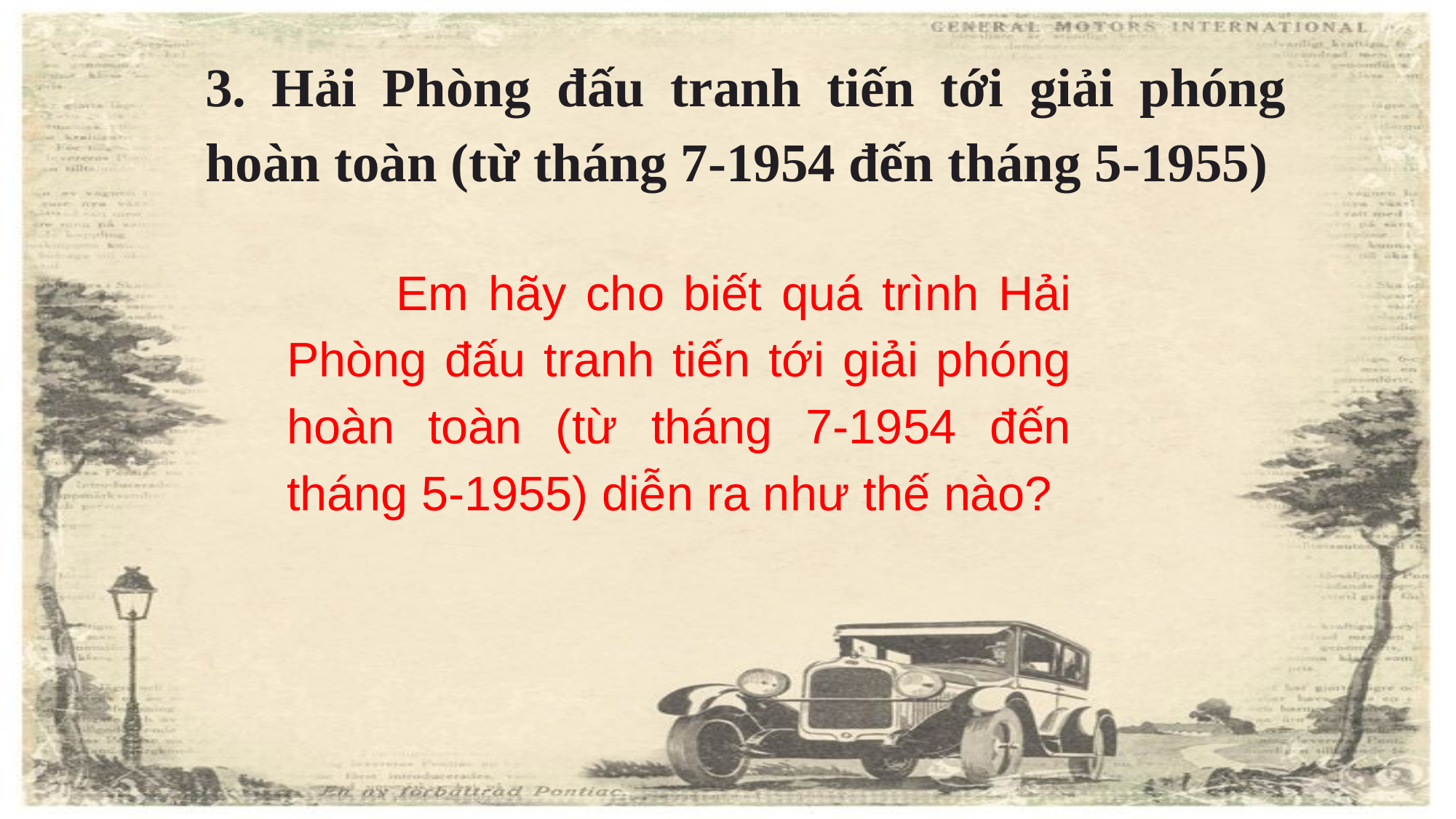

3. Hải Phòng đấu tranh tiến tới giải phóng hoàn toàn (từ tháng 7-1954 đến tháng 5-1955)
	Em hãy cho biết quá trình Hải Phòng đấu tranh tiến tới giải phóng hoàn toàn (từ tháng 7-1954 đến tháng 5-1955) diễn ra như thế nào?